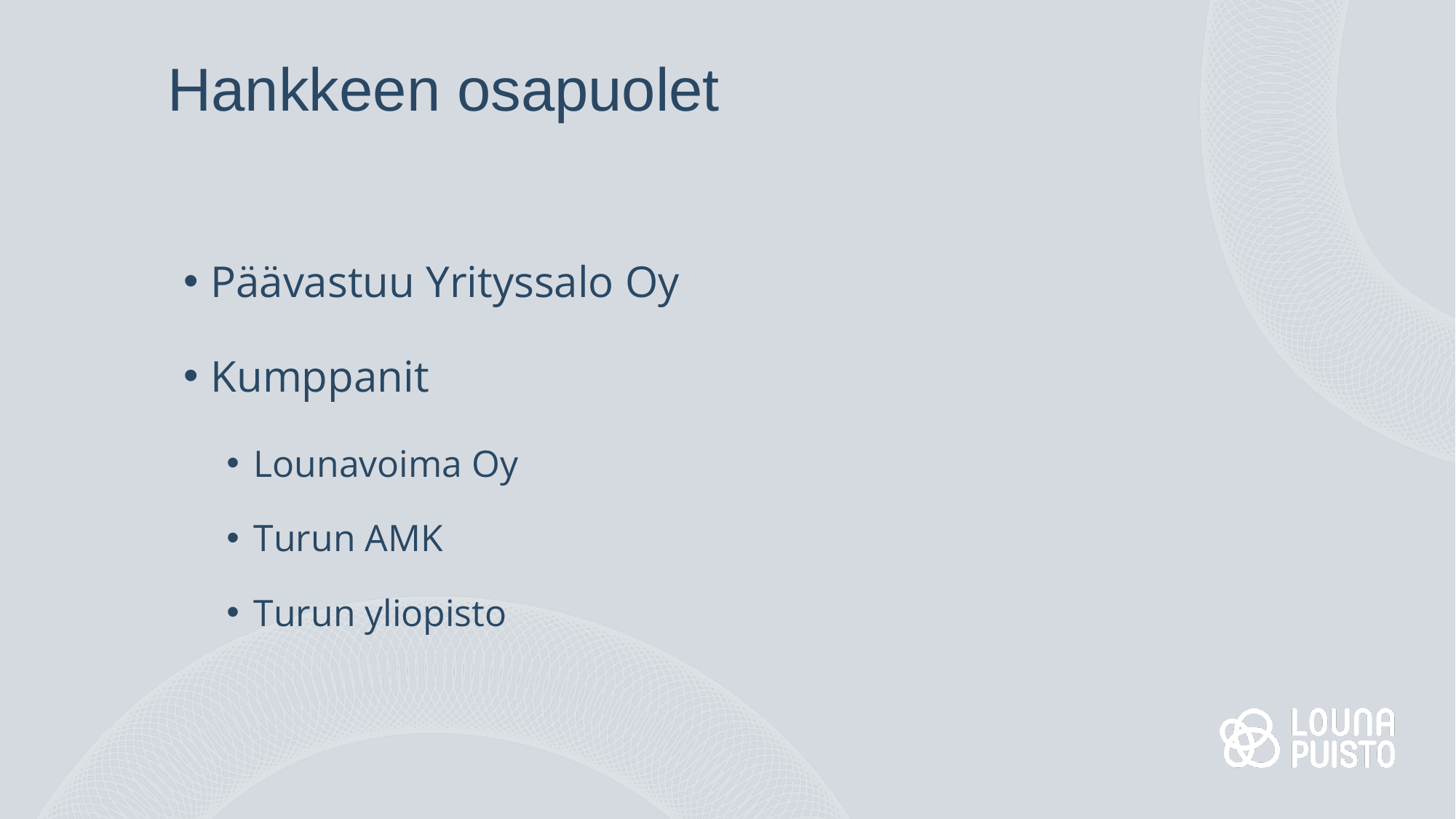

# Hankkeen osapuolet
Päävastuu Yrityssalo Oy
Kumppanit
Lounavoima Oy
Turun AMK
Turun yliopisto